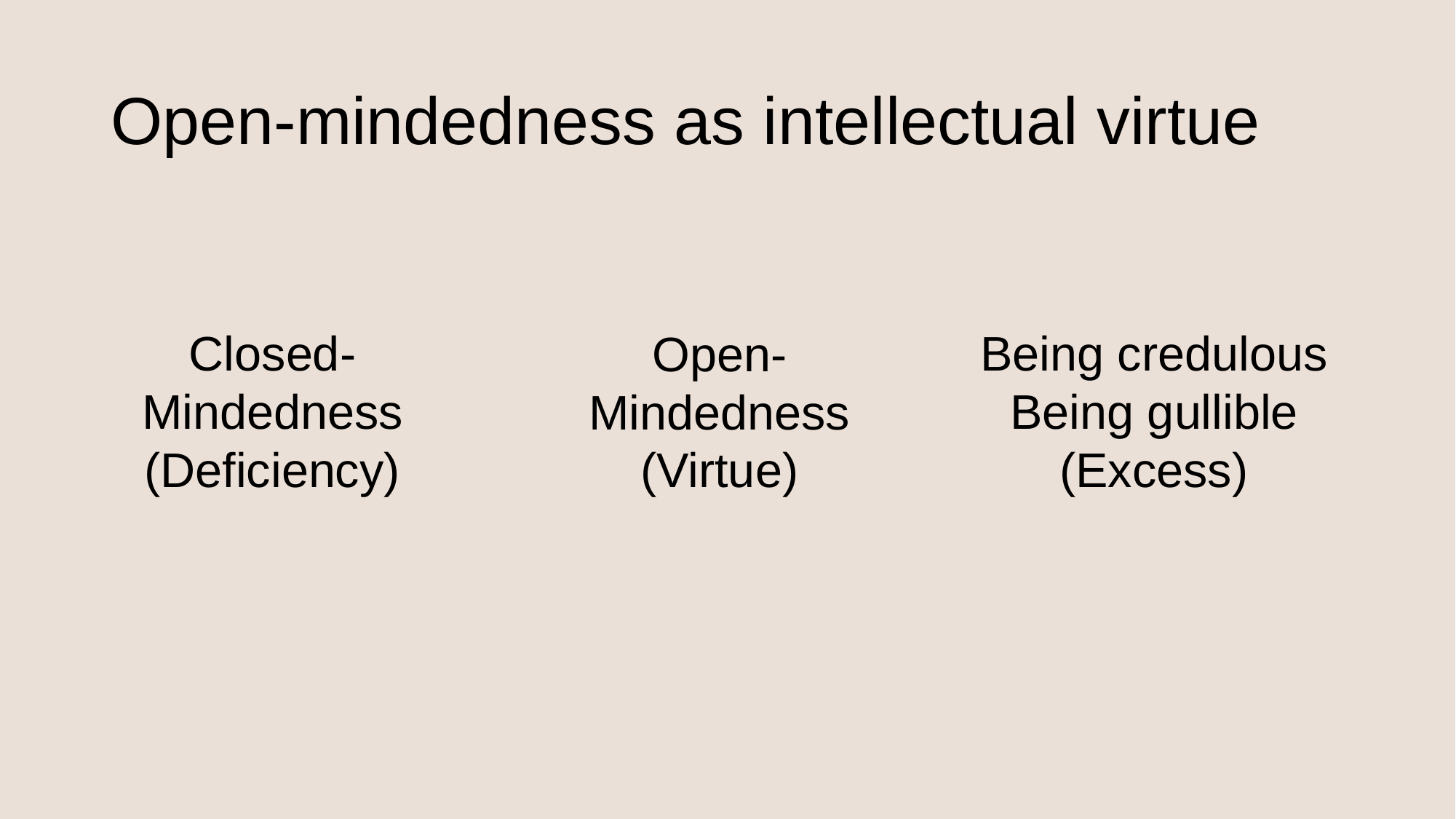

# Open-mindedness as intellectual virtue
Closed-Mindedness
(Deficiency)
Being credulous
Being gullible
(Excess)
Open-Mindedness
(Virtue)